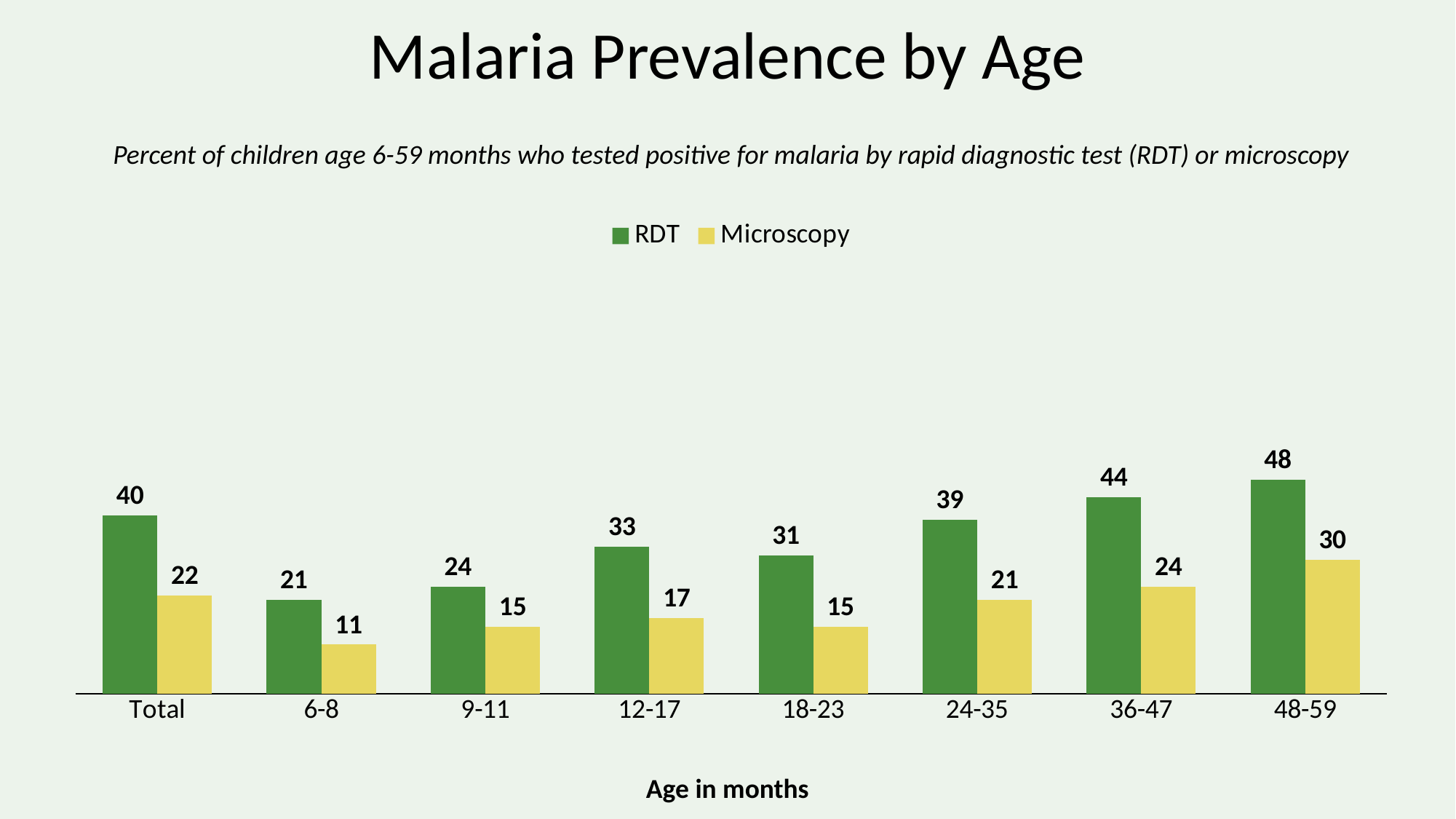

# Malaria Prevalence by Age
Percent of children age 6-59 months who tested positive for malaria by rapid diagnostic test (RDT) or microscopy

### Chart

| Category | RDT | Microscopy |
|---|---|---|
| Total | 40.0 | 22.0 |
| 6-8 | 21.0 | 11.0 |
| 9-11 | 24.0 | 15.0 |
| 12-17 | 33.0 | 17.0 |
| 18-23 | 31.0 | 15.0 |
| 24-35 | 39.0 | 21.0 |
| 36-47 | 44.0 | 24.0 |
| 48-59 | 48.0 | 30.0 |
Age in months